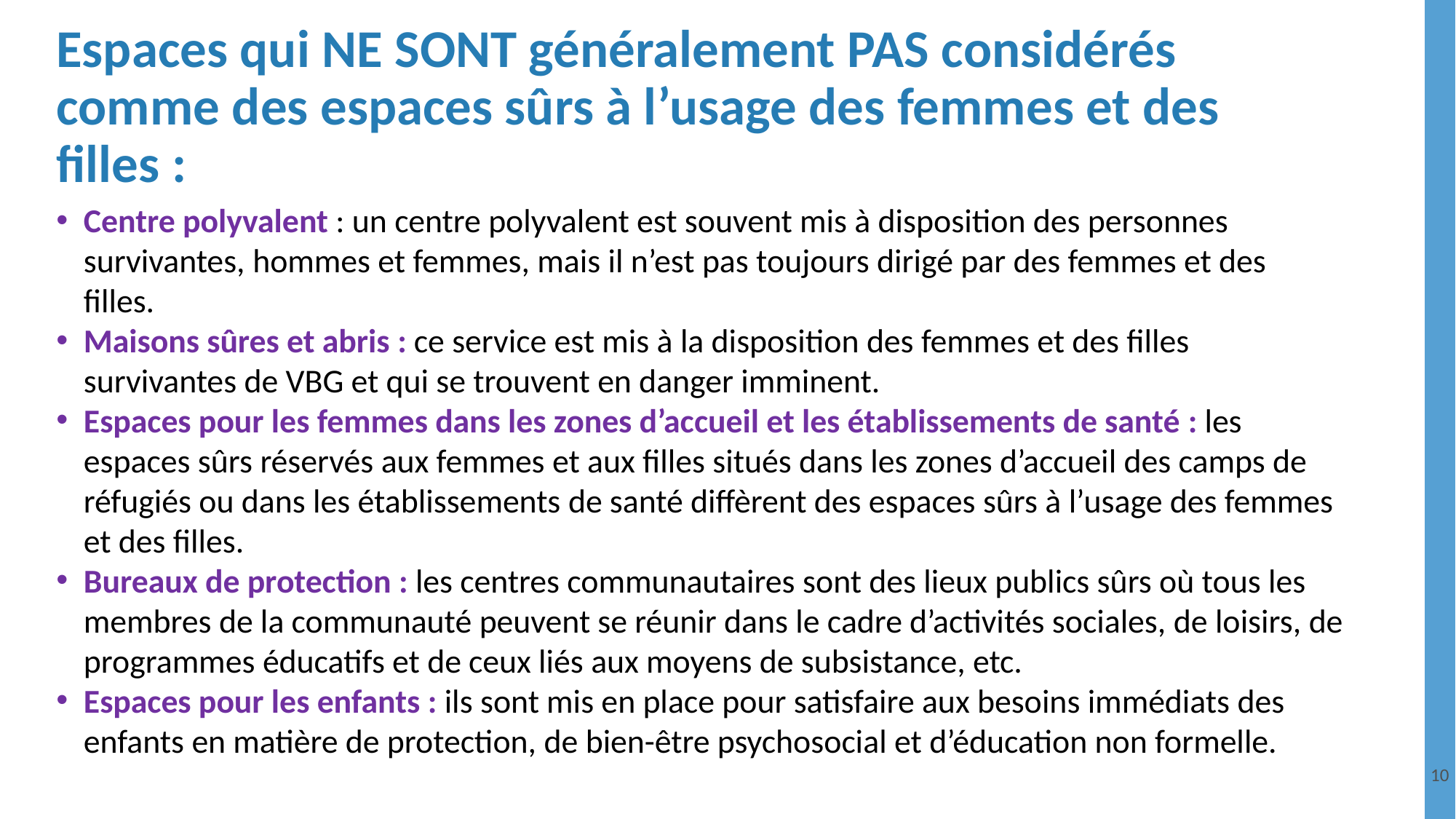

# Espaces qui NE SONT généralement PAS considérés comme des espaces sûrs à l’usage des femmes et des filles :
Centre polyvalent : un centre polyvalent est souvent mis à disposition des personnes survivantes, hommes et femmes, mais il n’est pas toujours dirigé par des femmes et des filles.
Maisons sûres et abris : ce service est mis à la disposition des femmes et des filles survivantes de VBG et qui se trouvent en danger imminent.
Espaces pour les femmes dans les zones d’accueil et les établissements de santé : les espaces sûrs réservés aux femmes et aux filles situés dans les zones d’accueil des camps de réfugiés ou dans les établissements de santé diffèrent des espaces sûrs à l’usage des femmes et des filles.
Bureaux de protection : les centres communautaires sont des lieux publics sûrs où tous les membres de la communauté peuvent se réunir dans le cadre d’activités sociales, de loisirs, de programmes éducatifs et de ceux liés aux moyens de subsistance, etc.
Espaces pour les enfants : ils sont mis en place pour satisfaire aux besoins immédiats des enfants en matière de protection, de bien-être psychosocial et d’éducation non formelle.
10